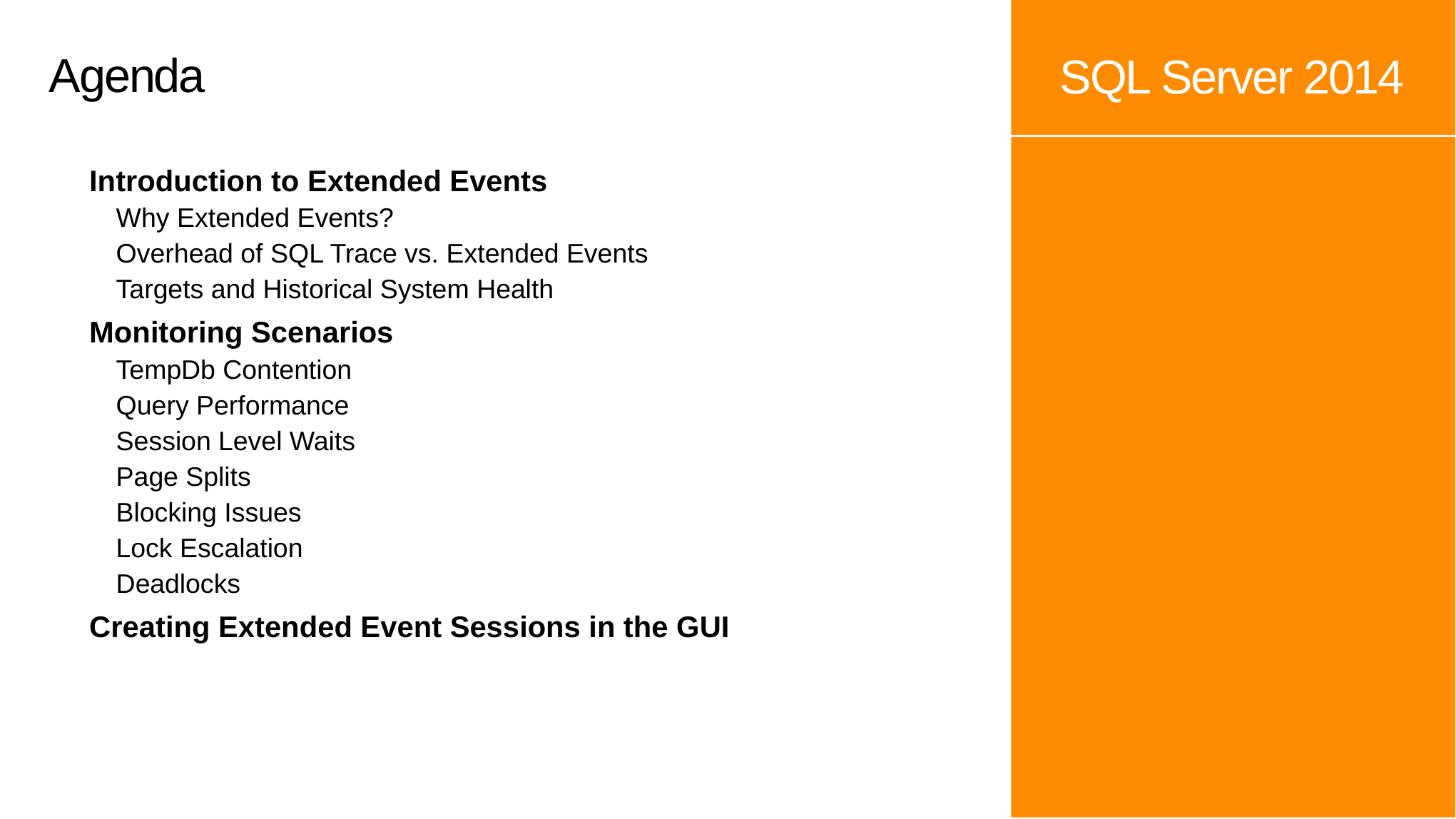

# Agenda
SQL Server 2014
Introduction to Extended Events
Why Extended Events?
Overhead of SQL Trace vs. Extended Events
Targets and Historical System Health
Monitoring Scenarios
TempDb Contention
Query Performance
Session Level Waits
Page Splits
Blocking Issues
Lock Escalation
Deadlocks
Creating Extended Event Sessions in the GUI